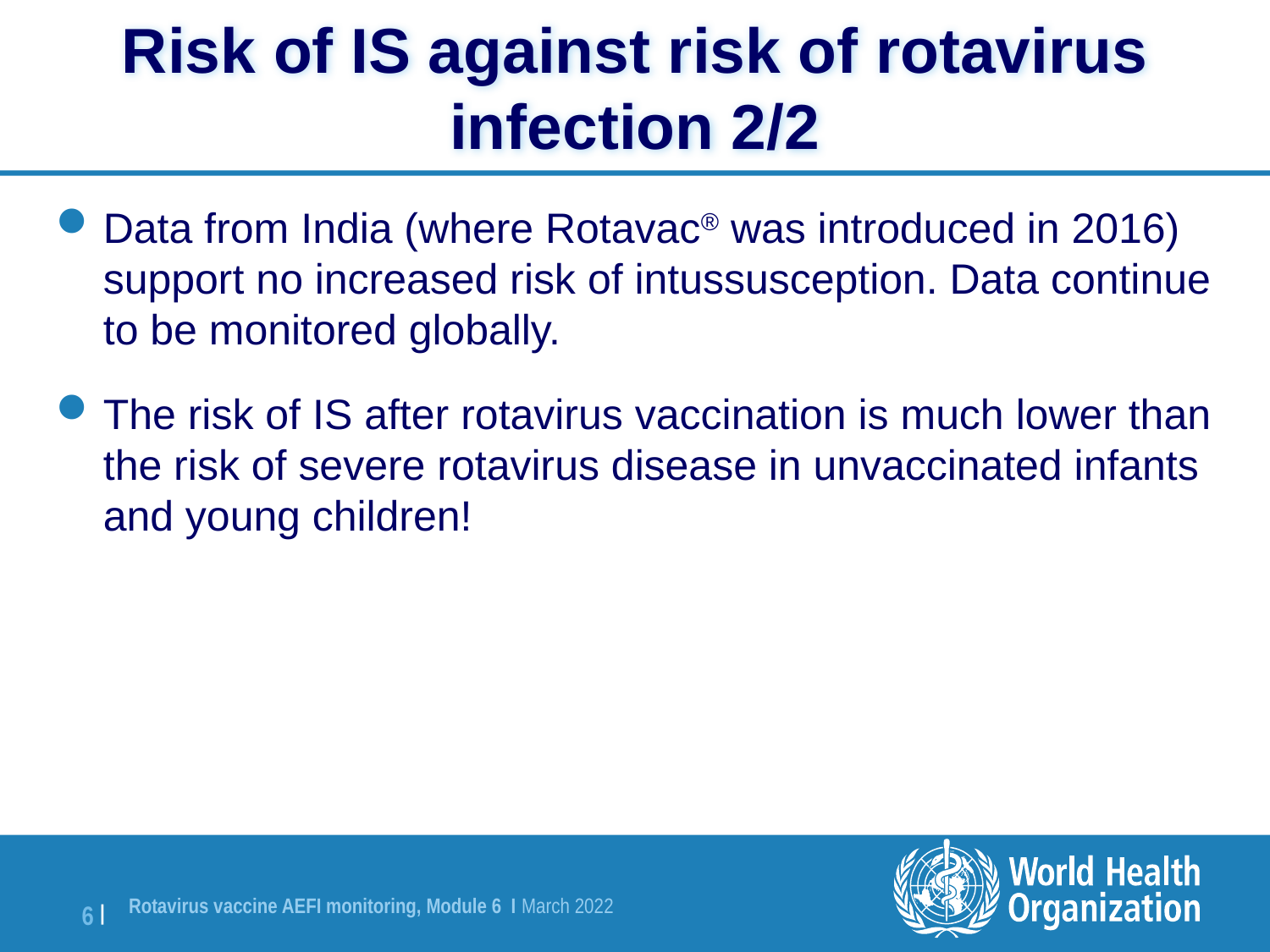

Risk of IS against risk of rotavirus infection 2/2
Data from India (where Rotavac® was introduced in 2016) support no increased risk of intussusception. Data continue to be monitored globally.
The risk of IS after rotavirus vaccination is much lower than the risk of severe rotavirus disease in unvaccinated infants and young children!